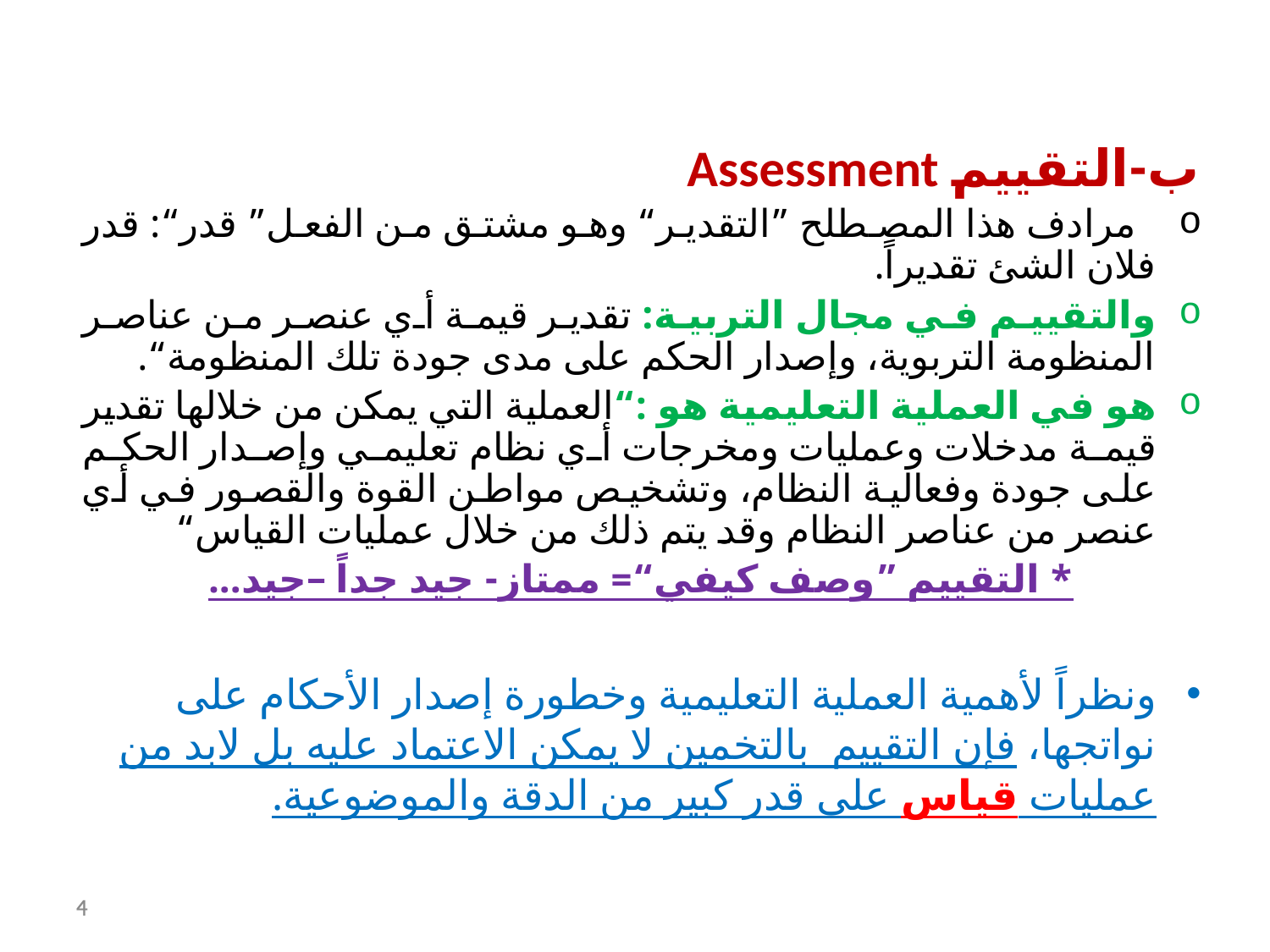

ب-التقييم Assessment
  مرادف هذا المصطلح ”التقدير“ وهو مشتق من الفعل” قدر“: قدر فلان الشئ تقديراً.
والتقييم في مجال التربية: تقدير قيمة أي عنصر من عناصر المنظومة التربوية، وإصدار الحكم على مدى جودة تلك المنظومة“.
هو في العملية التعليمية هو :“العملية التي يمكن من خلالها تقدير قيمة مدخلات وعمليات ومخرجات أي نظام تعليمي وإصدار الحكم على جودة وفعالية النظام، وتشخيص مواطن القوة والقصور في أي عنصر من عناصر النظام وقد يتم ذلك من خلال عمليات القياس“
* التقييم ”وصف كيفي“= ممتاز- جيد جداً –جيد...

ونظراً لأهمية العملية التعليمية وخطورة إصدار الأحكام على نواتجها، فإن التقييم  بالتخمين لا يمكن الاعتماد عليه بل لابد من عمليات قياس على قدر كبير من الدقة والموضوعية.
4